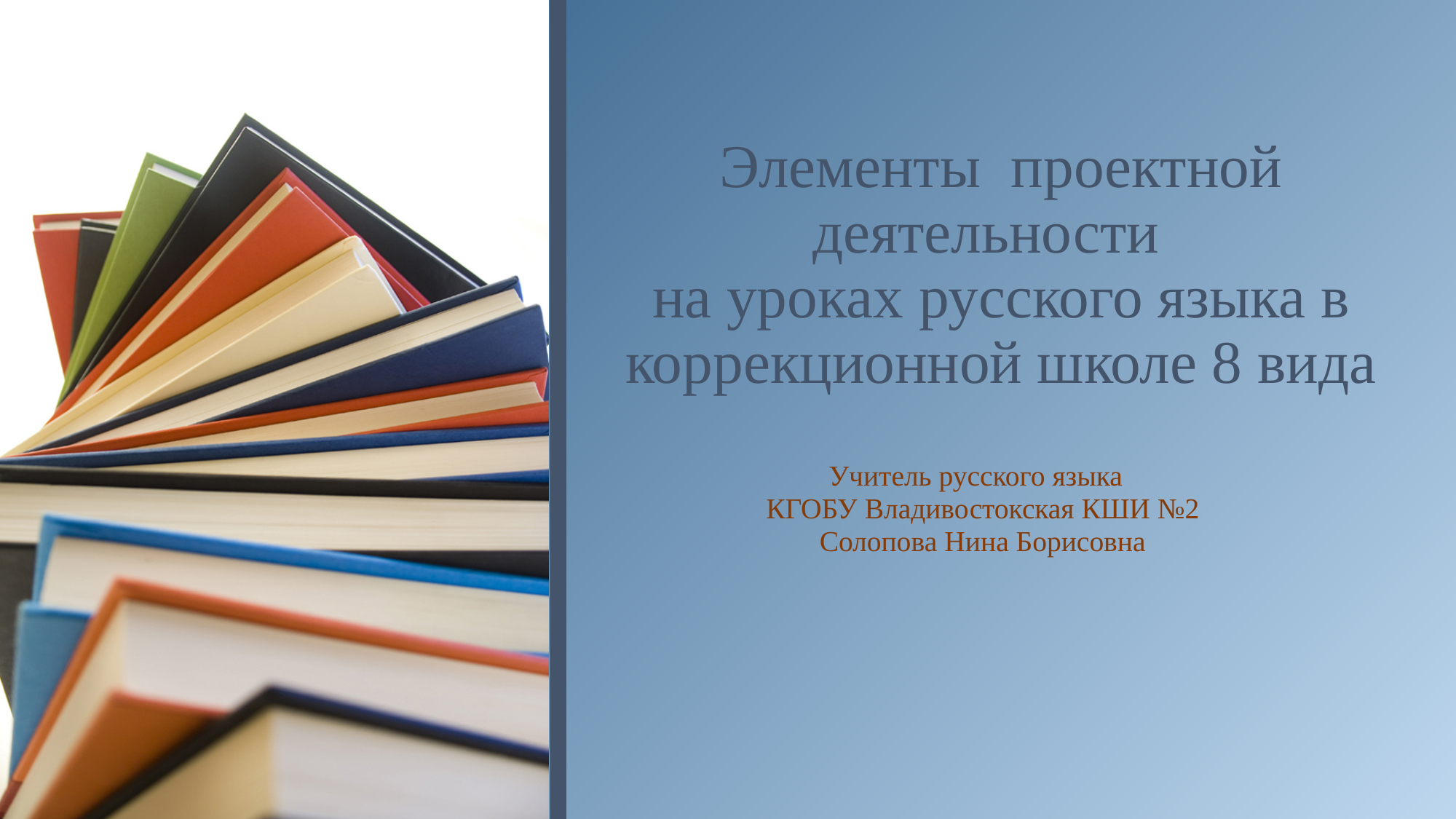

# Элементы  проектной деятельности на уроках русского языка в коррекционной школе 8 вида
Учитель русского языка
КГОБУ Владивостокская КШИ №2
Солопова Нина Борисовна